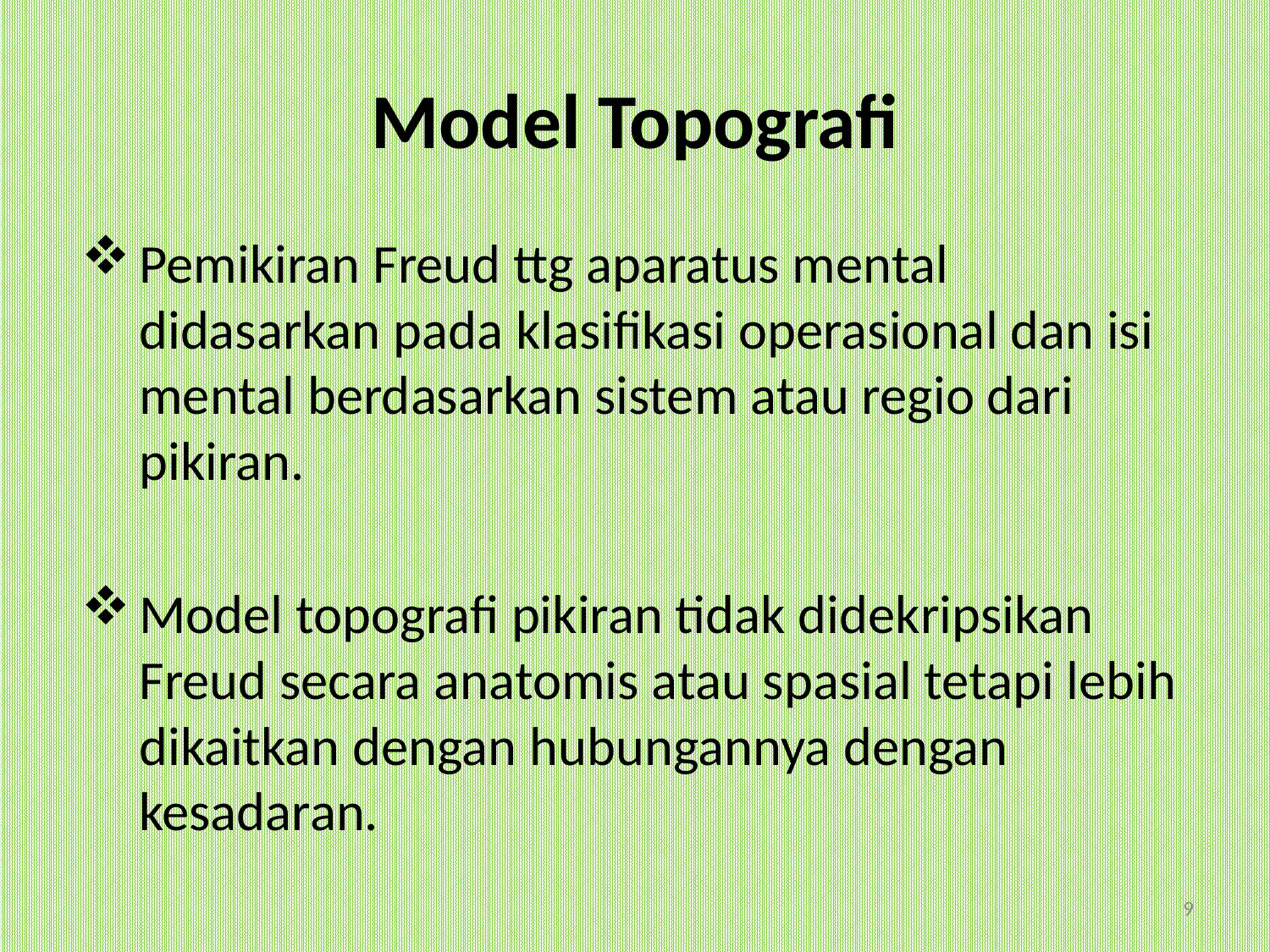

# Model Topografi
Pemikiran Freud ttg aparatus mental didasarkan pada klasifikasi operasional dan isi mental berdasarkan sistem atau regio dari pikiran.

Model topografi pikiran tidak didekripsikan Freud secara anatomis atau spasial tetapi lebih dikaitkan dengan hubungannya dengan kesadaran.

9